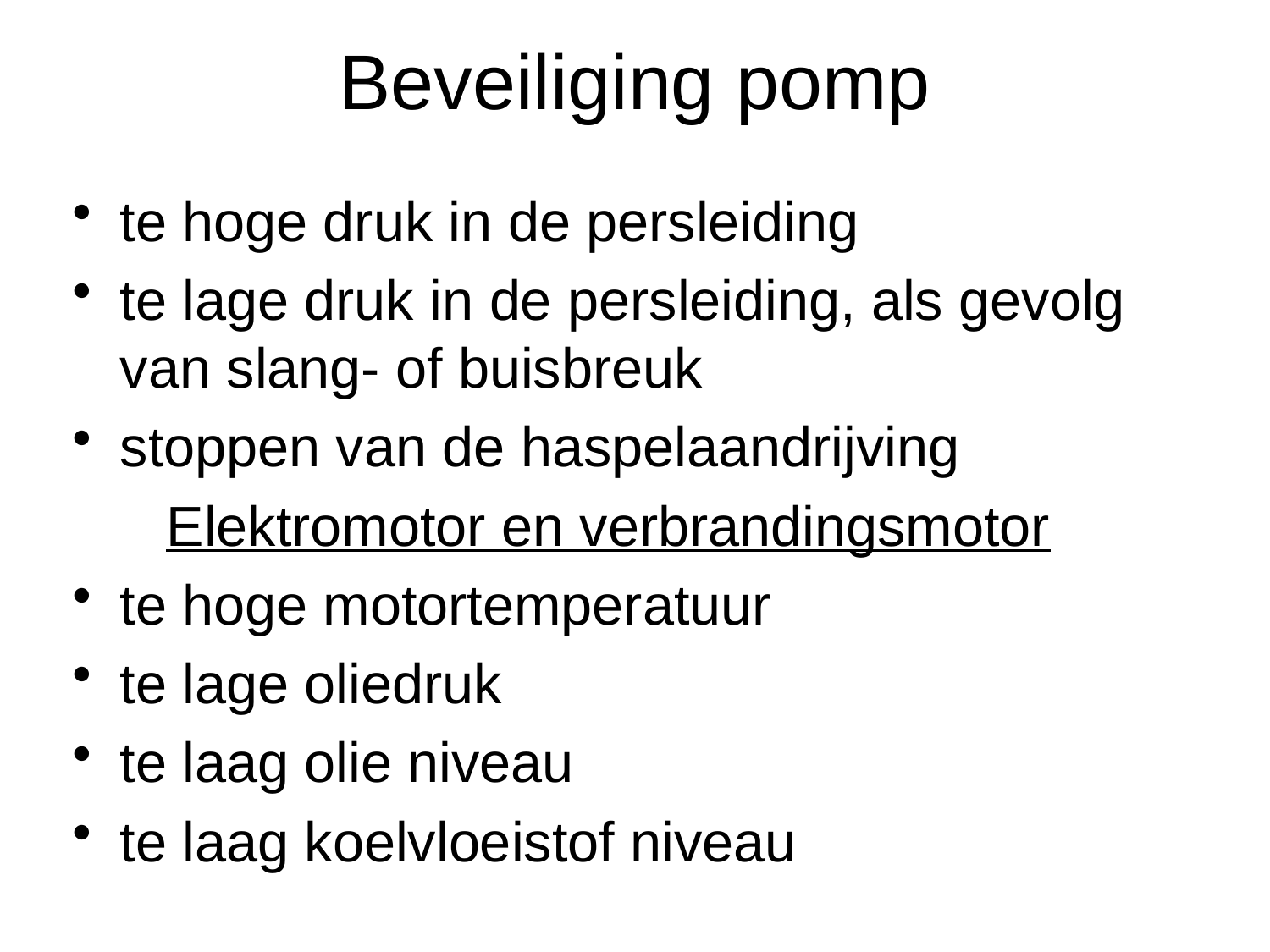

# Beveiliging pomp
te hoge druk in de persleiding
te lage druk in de persleiding, als gevolg van slang- of buisbreuk
stoppen van de haspelaandrijving
      Elektromotor en verbrandingsmotor
te hoge motortemperatuur
te lage oliedruk
te laag olie niveau
te laag koelvloeistof niveau